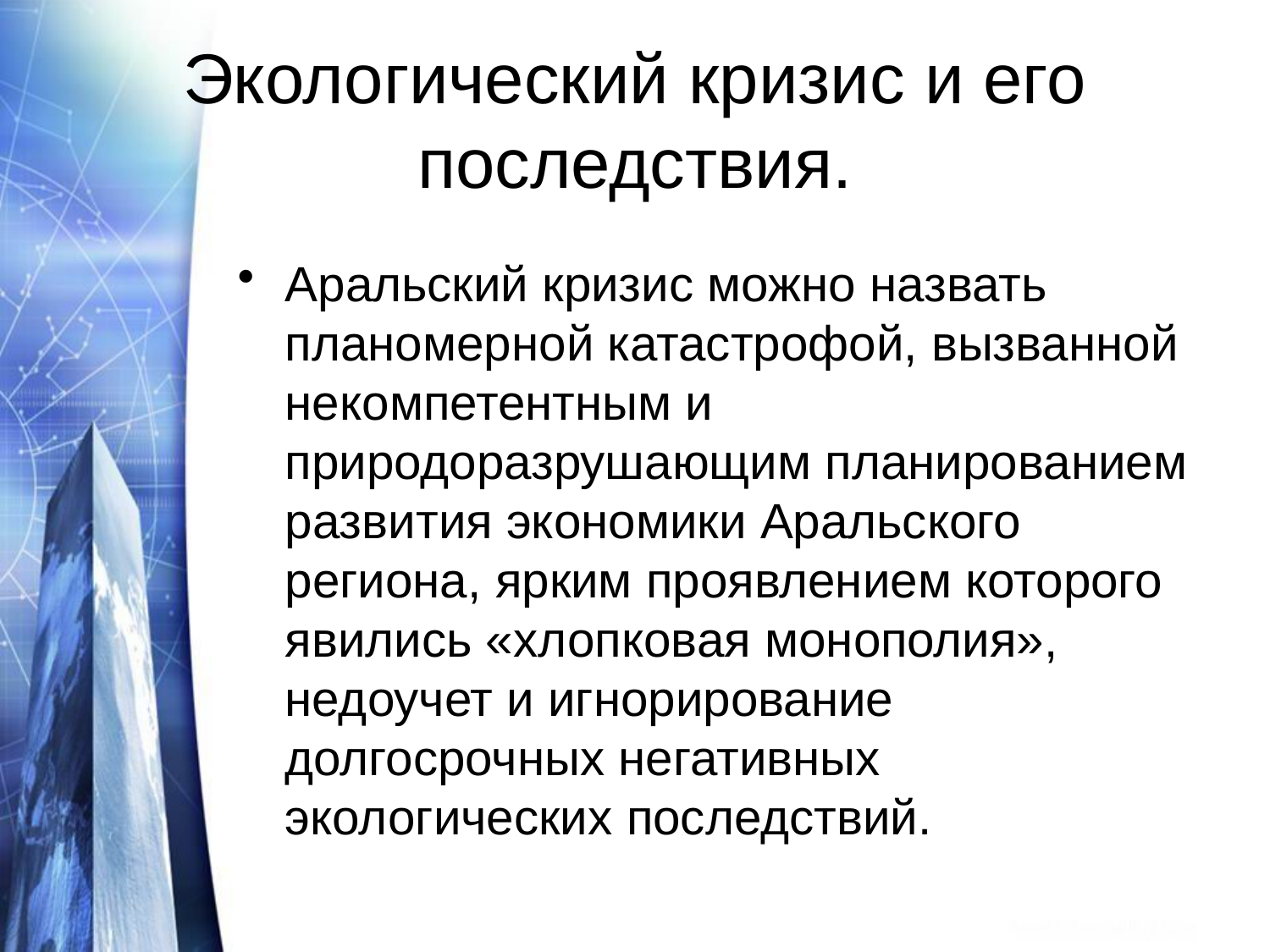

# Экологический кризис и его последствия.
Аральский кризис можно назвать планомерной катастрофой, вызванной некомпетентным и природоразрушающим планированием развития экономики Аральского региона, ярким проявлением которого явились «хлопковая монополия», недоучет и игнорирование долгосрочных негативных экологических последствий.